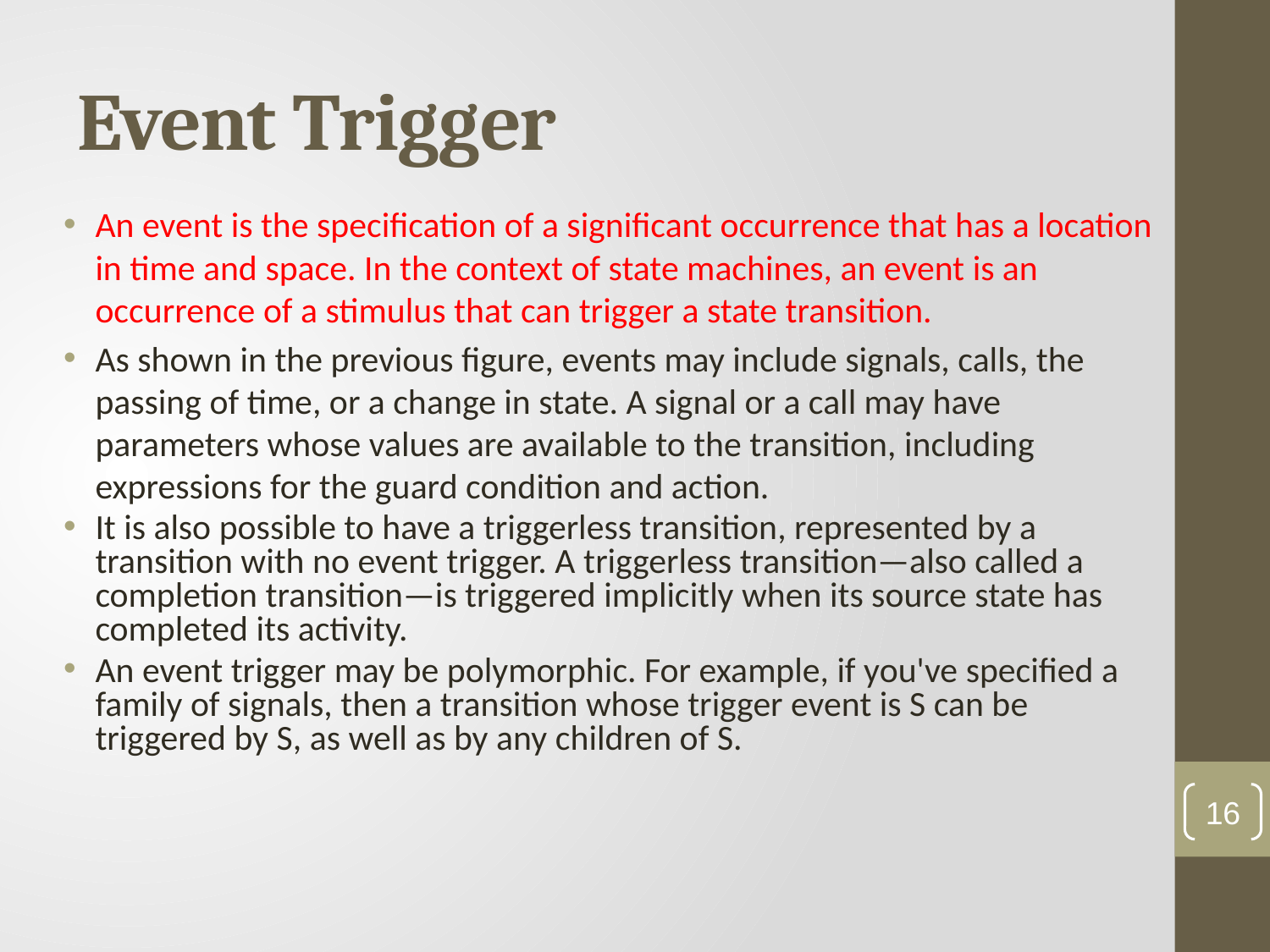

# Event Trigger
An event is the specification of a significant occurrence that has a location in time and space. In the context of state machines, an event is an occurrence of a stimulus that can trigger a state transition.
As shown in the previous figure, events may include signals, calls, the passing of time, or a change in state. A signal or a call may have parameters whose values are available to the transition, including expressions for the guard condition and action.
It is also possible to have a triggerless transition, represented by a transition with no event trigger. A triggerless transition—also called a completion transition—is triggered implicitly when its source state has completed its activity.
An event trigger may be polymorphic. For example, if you've specified a family of signals, then a transition whose trigger event is S can be triggered by S, as well as by any children of S.
16